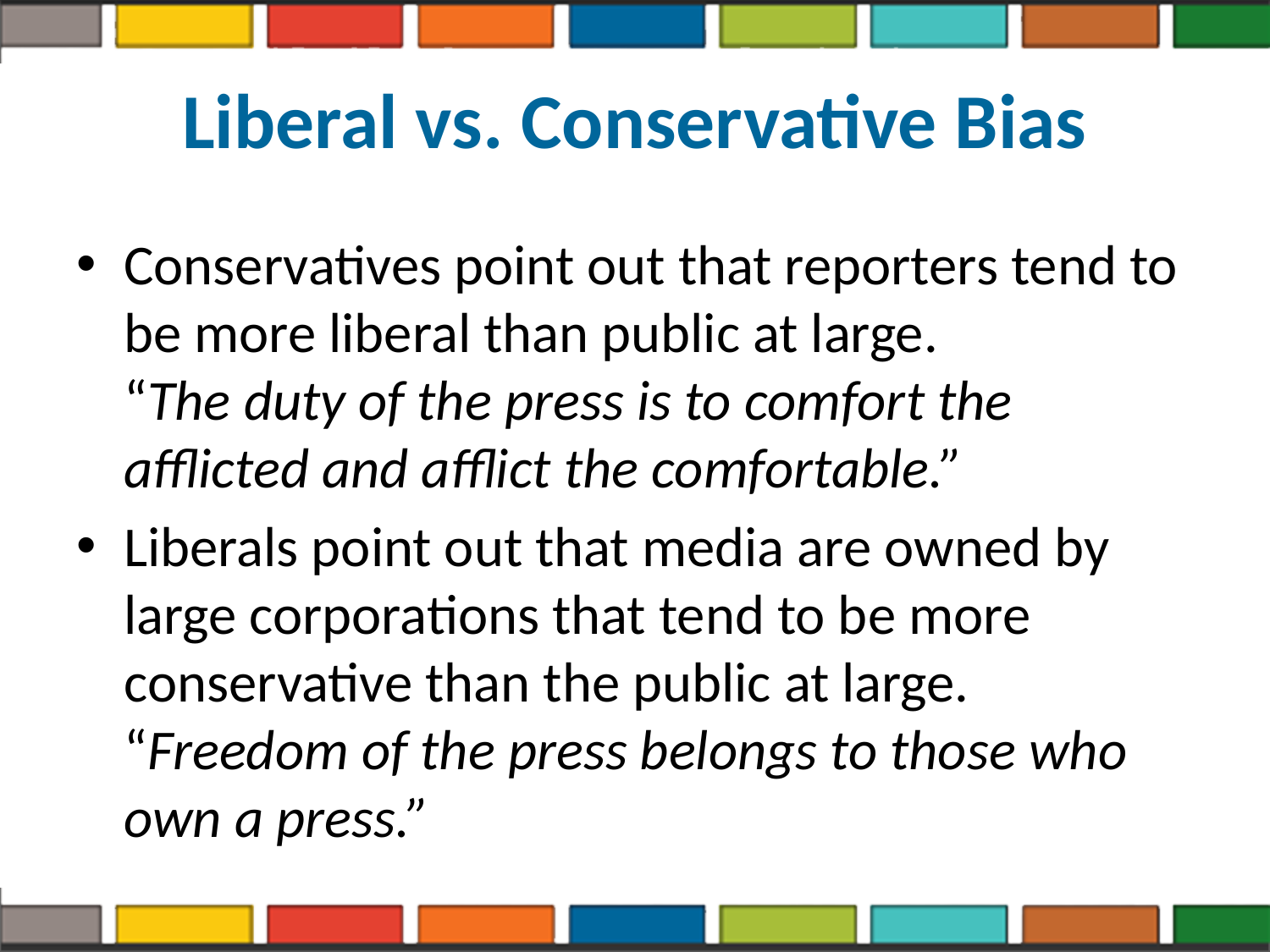

# Liberal vs. Conservative Bias
Conservatives point out that reporters tend to be more liberal than public at large.
“The duty of the press is to comfort the afflicted and afflict the comfortable.”
Liberals point out that media are owned by large corporations that tend to be more conservative than the public at large.
“Freedom of the press belongs to those who own a press.”